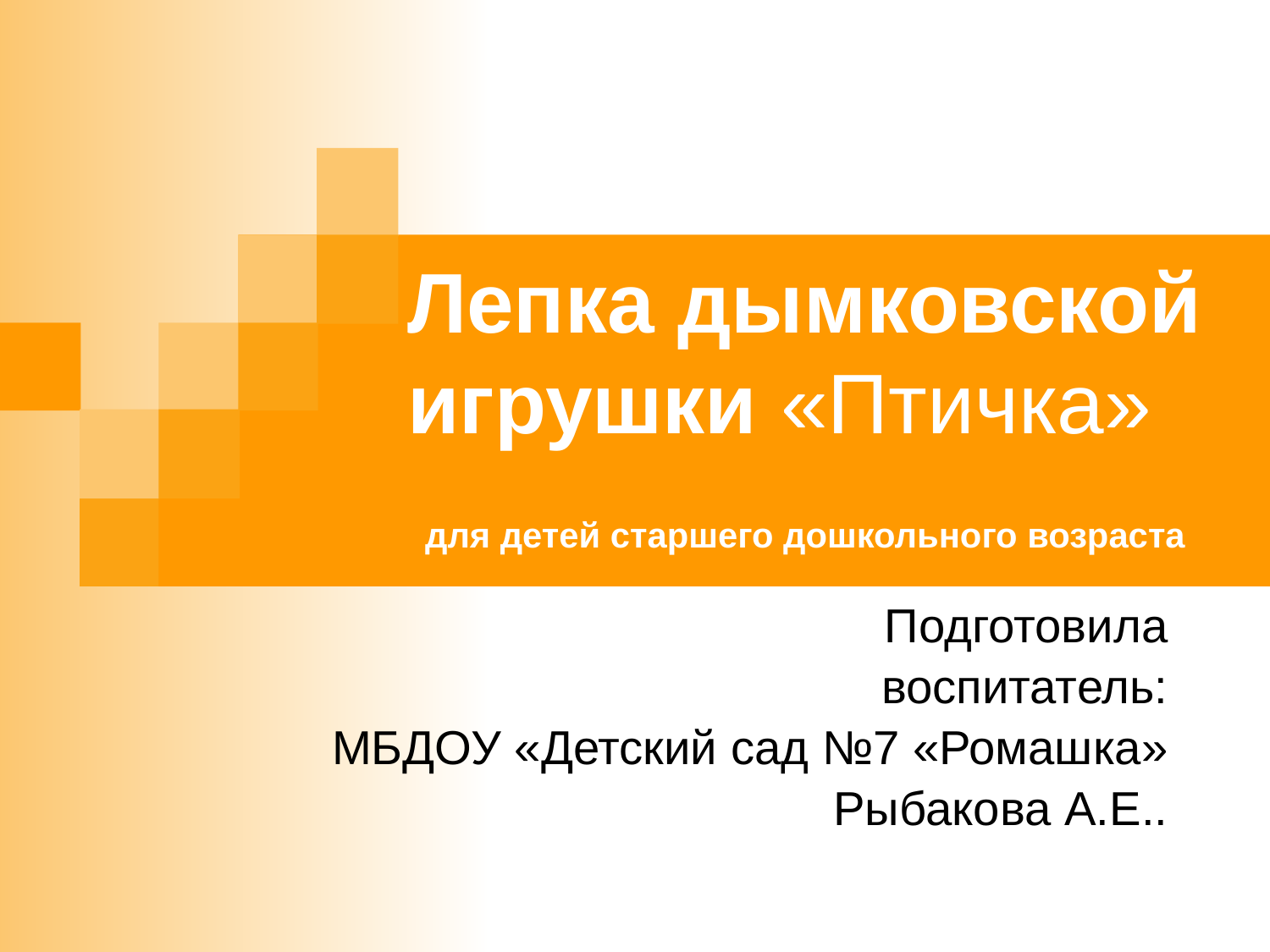

# Лепка дымковской игрушки «Птичка»
для детей старшего дошкольного возраста
Подготовила
воспитатель:
МБДОУ «Детский сад №7 «Ромашка»
Рыбакова А.Е..